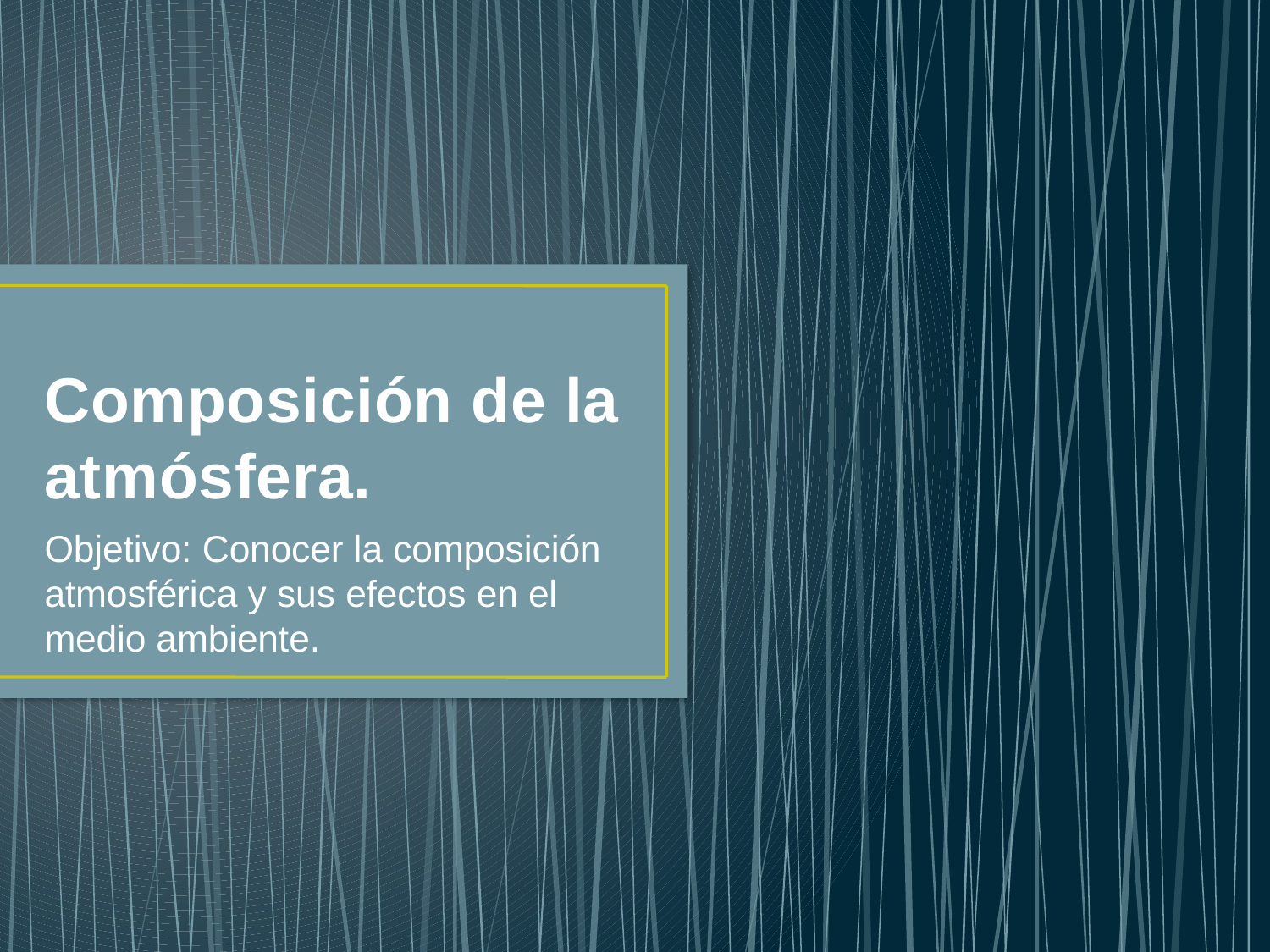

# Composición de la atmósfera.
Objetivo: Conocer la composición atmosférica y sus efectos en el medio ambiente.